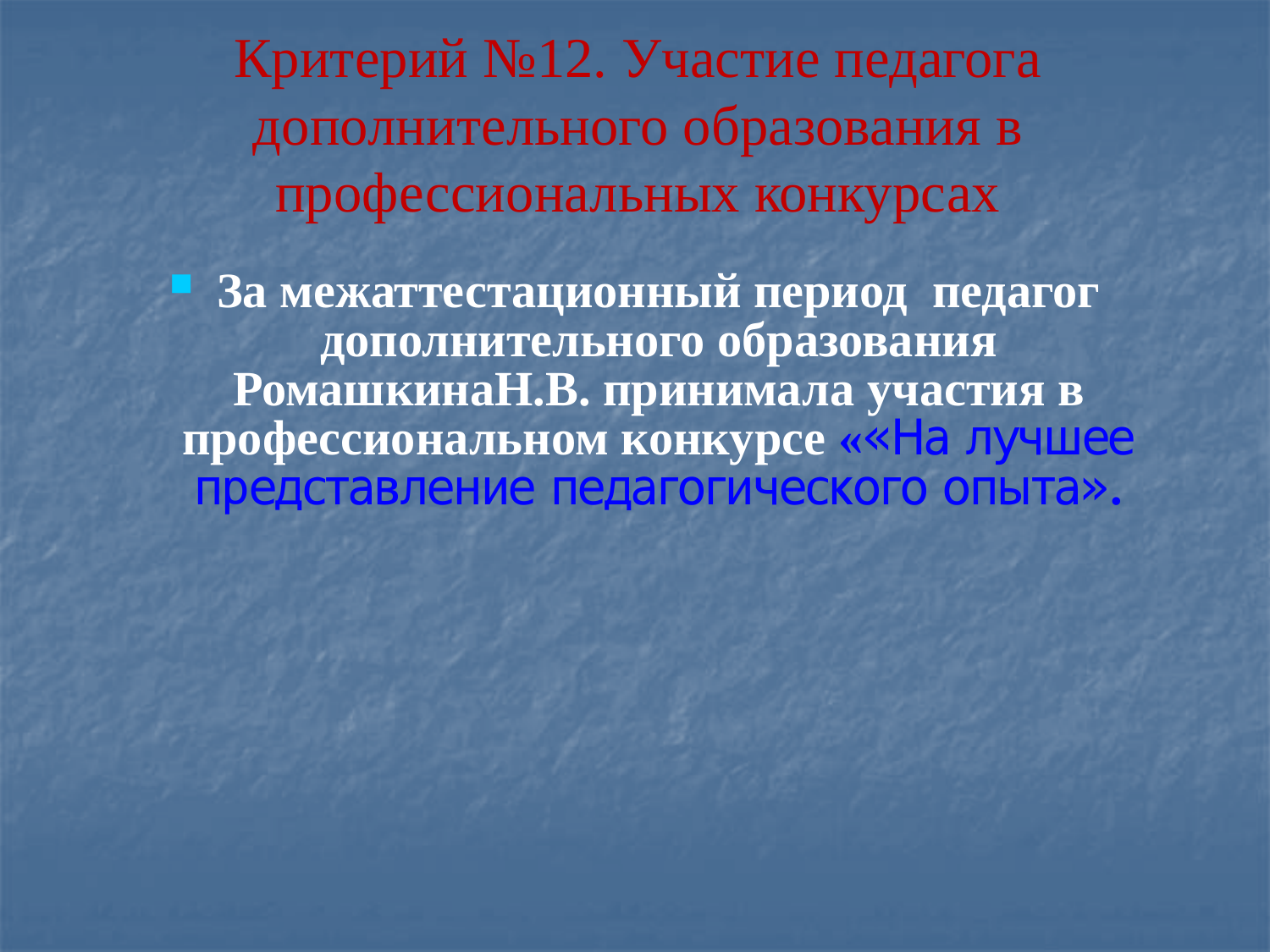

Критерий №12. Участие педагога дополнительного образования в профессиональных конкурсах
За межаттестационный период  педагог дополнительного образования РомашкинаН.В. принимала участия в профессиональном конкурсе ««На лучшее представление педагогического опыта».